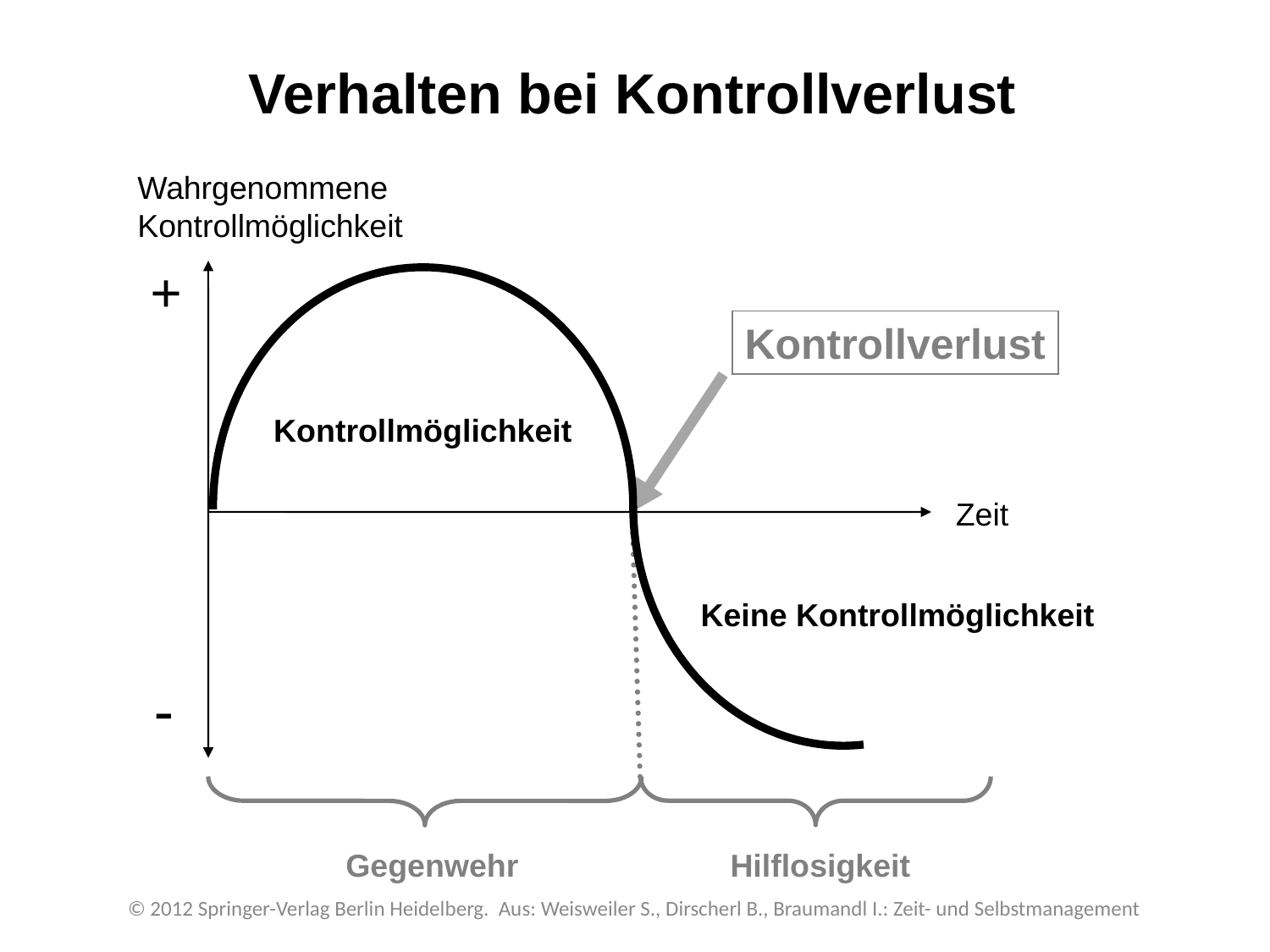

Verhalten bei Kontrollverlust
Wahrgenommene Kontrollmöglichkeit

Kontrollverlust

Kontrollmöglichkeit
Zeit

-
Gegenwehr
Hilflosigkeit
+
Keine Kontrollmöglichkeit
© 2012 Springer-Verlag Berlin Heidelberg.  Aus: Weisweiler S., Dirscherl B., Braumandl I.: Zeit- und Selbstmanagement